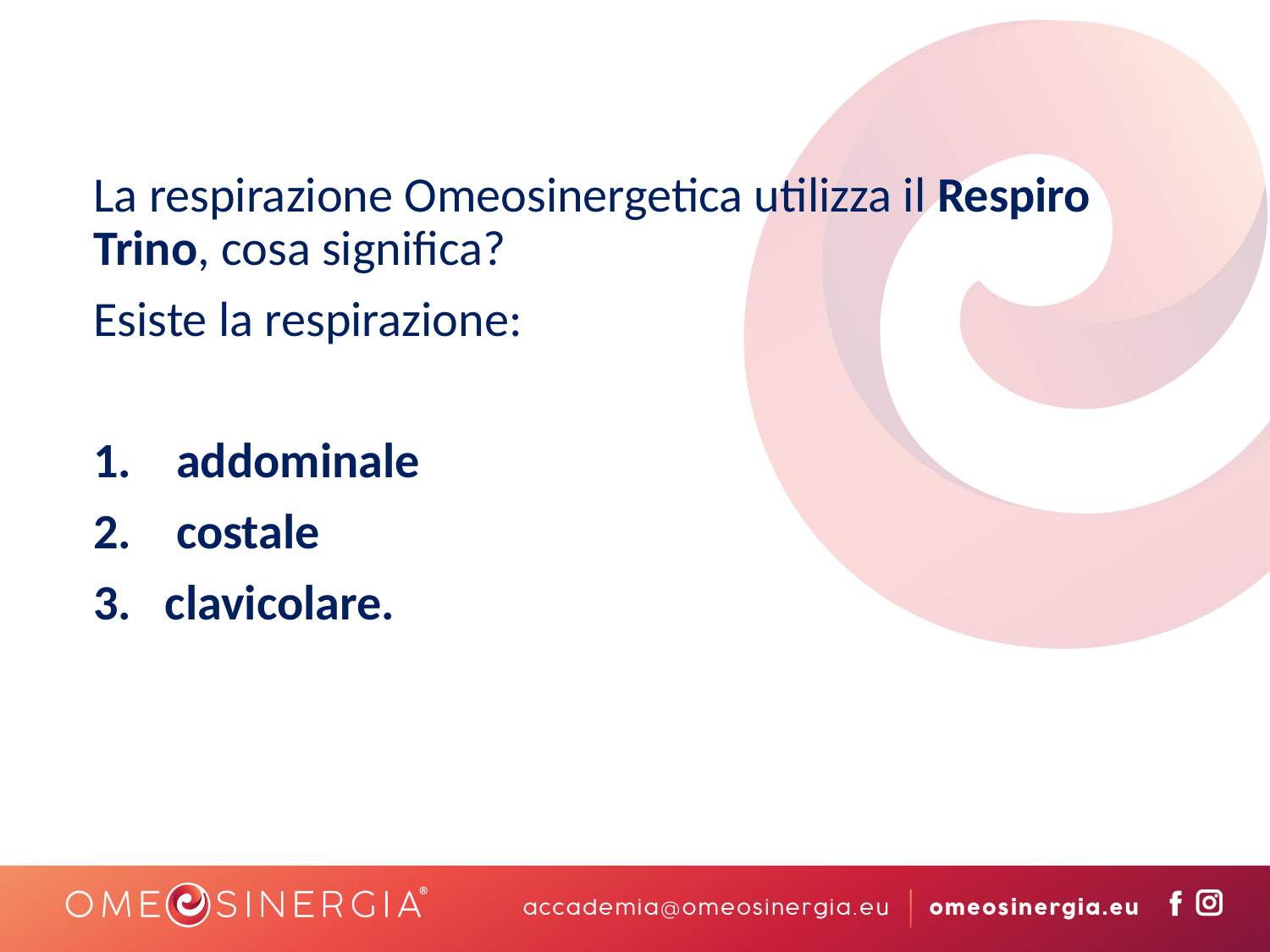

La respirazione Omeosinergetica utilizza il Respiro Trino, cosa significa?
Esiste la respirazione:

 addominale
 costale
clavicolare.